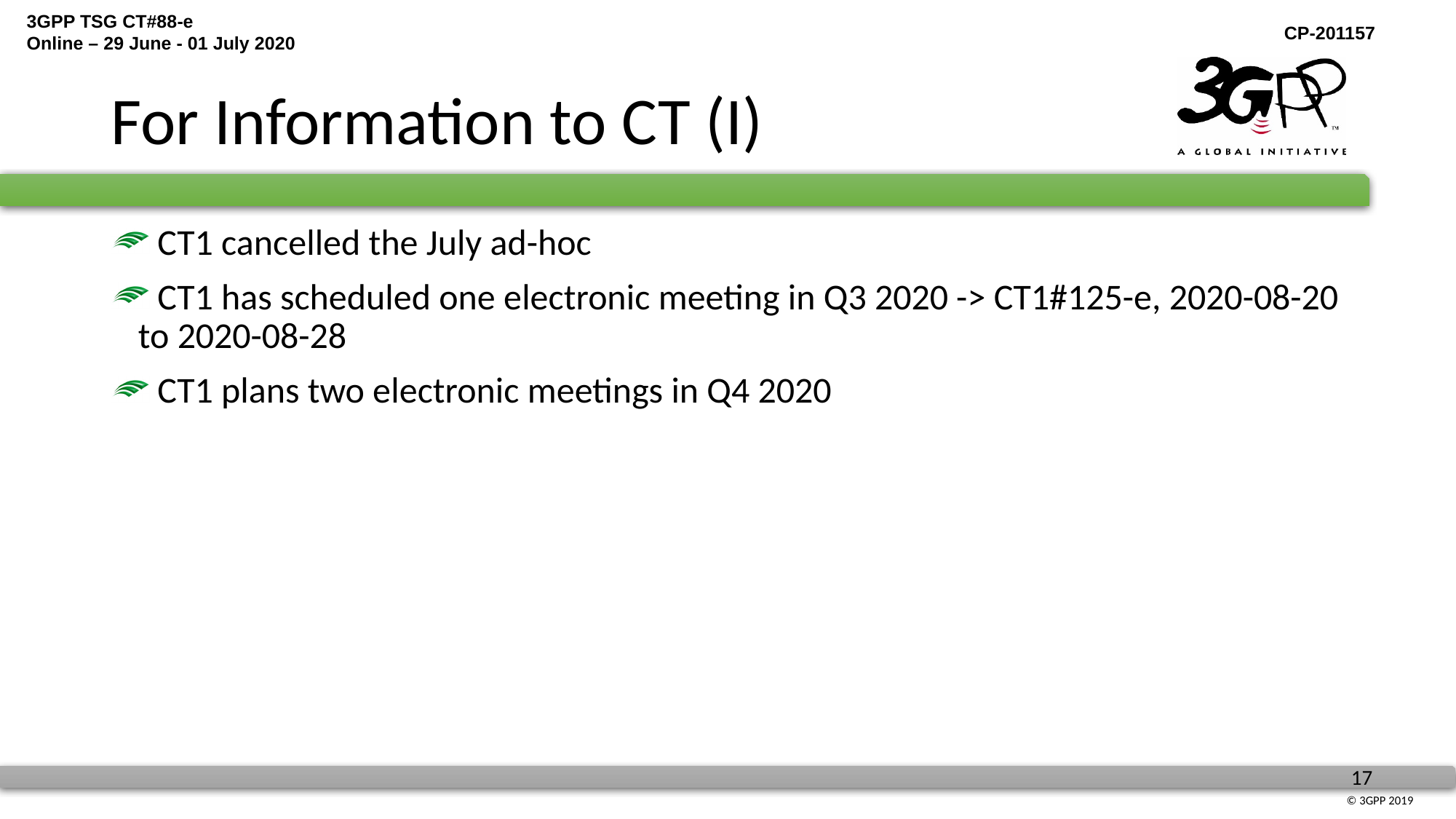

# For Information to CT (I)
 CT1 cancelled the July ad-hoc
 CT1 has scheduled one electronic meeting in Q3 2020 -> CT1#125-e, 2020-08-20 to 2020-08-28
 CT1 plans two electronic meetings in Q4 2020